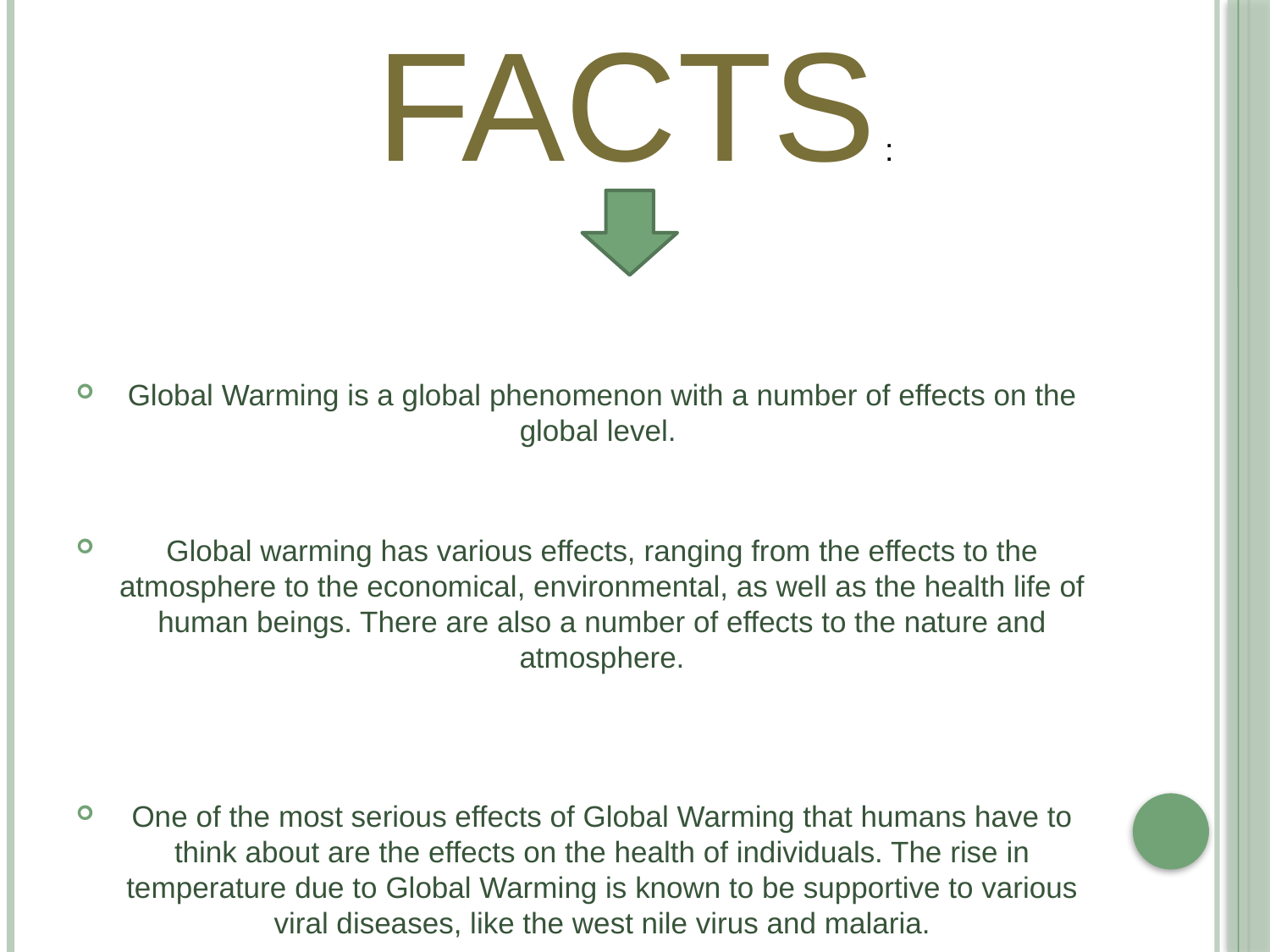

FACTS :

Global Warming is a global phenomenon with a number of effects on the global level.

Global warming has various effects, ranging from the effects to the atmosphere to the economical, environmental, as well as the health life of human beings. There are also a number of effects to the nature and atmosphere.

One of the most serious effects of Global Warming that humans have to think about are the effects on the health of individuals. The rise in temperature due to Global Warming is known to be supportive to various viral diseases, like the west nile virus and malaria.